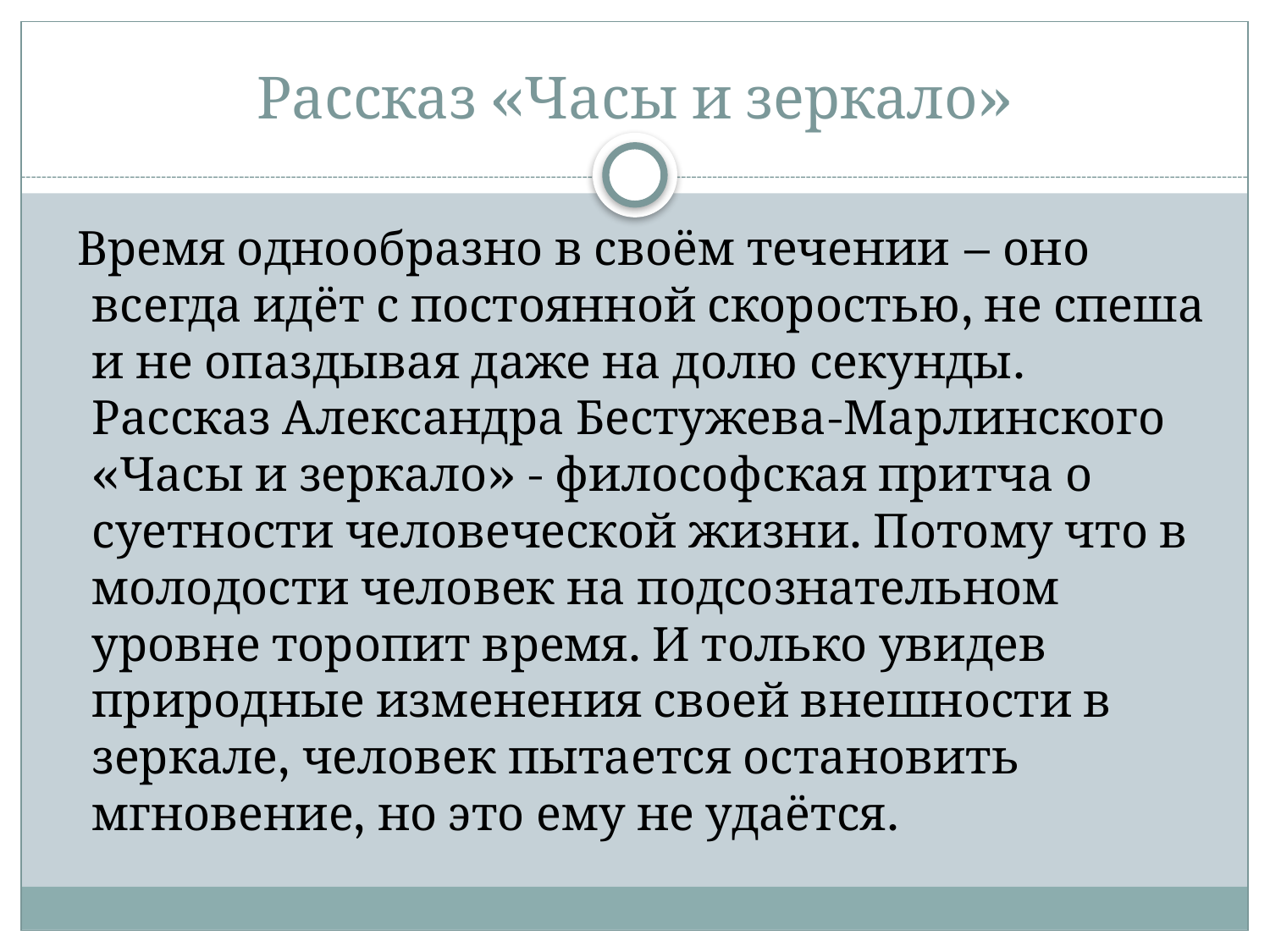

# Рассказ «Часы и зеркало»
  Время однообразно в своём течении – оно всегда идёт с постоянной скоростью, не спеша и не опаздывая даже на долю секунды.
Рассказ Александра Бестужева-Марлинского «Часы и зеркало» - философская притча о суетности человеческой жизни. Потому что в молодости человек на подсознательном уровне торопит время. И только увидев природные изменения своей внешности в зеркале, человек пытается остановить мгновение, но это ему не удаётся.